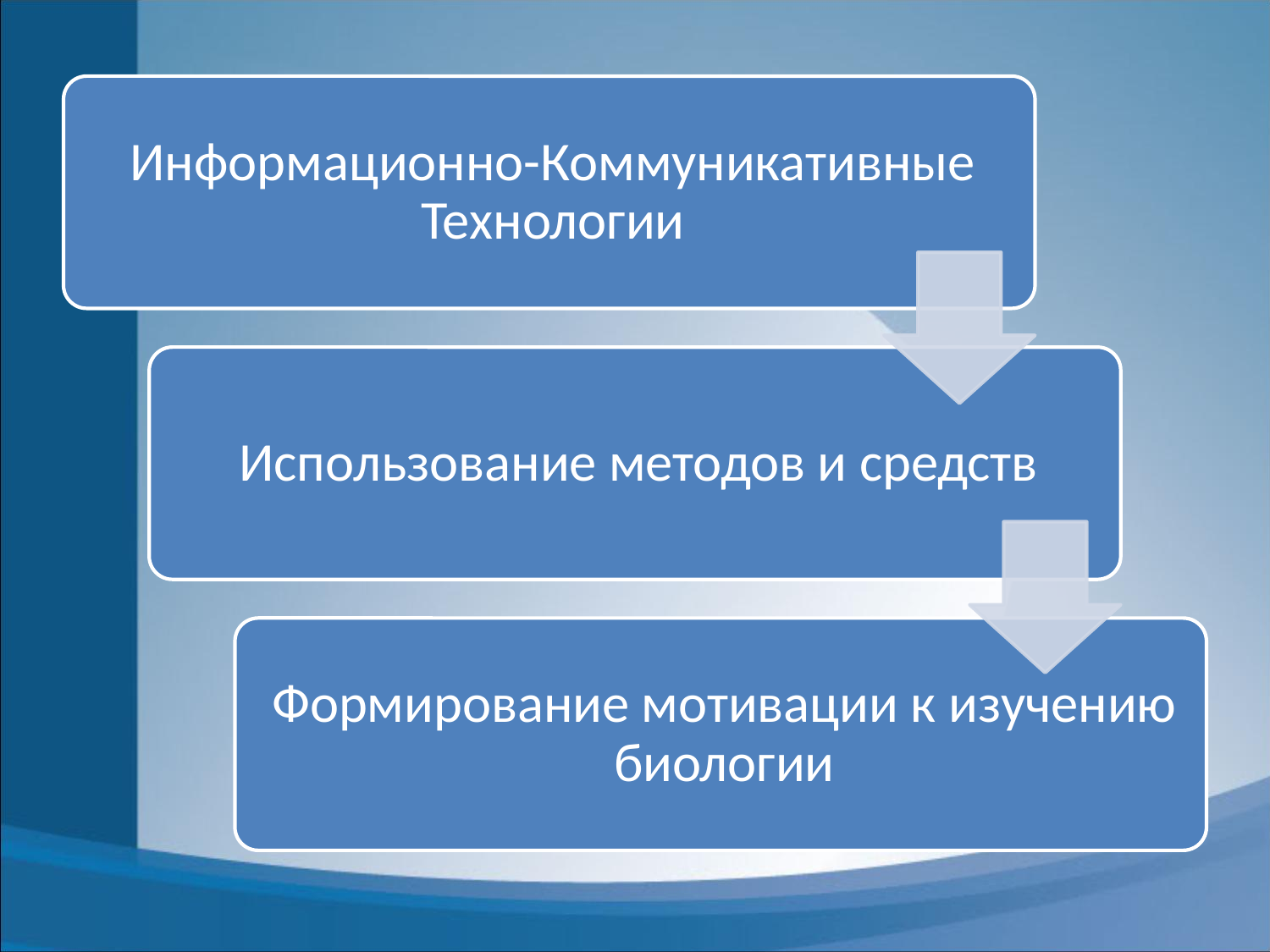

#
Информационно-Коммуникативные Технологии
Использование методов и средств
Формирование мотивации к изучению биологии